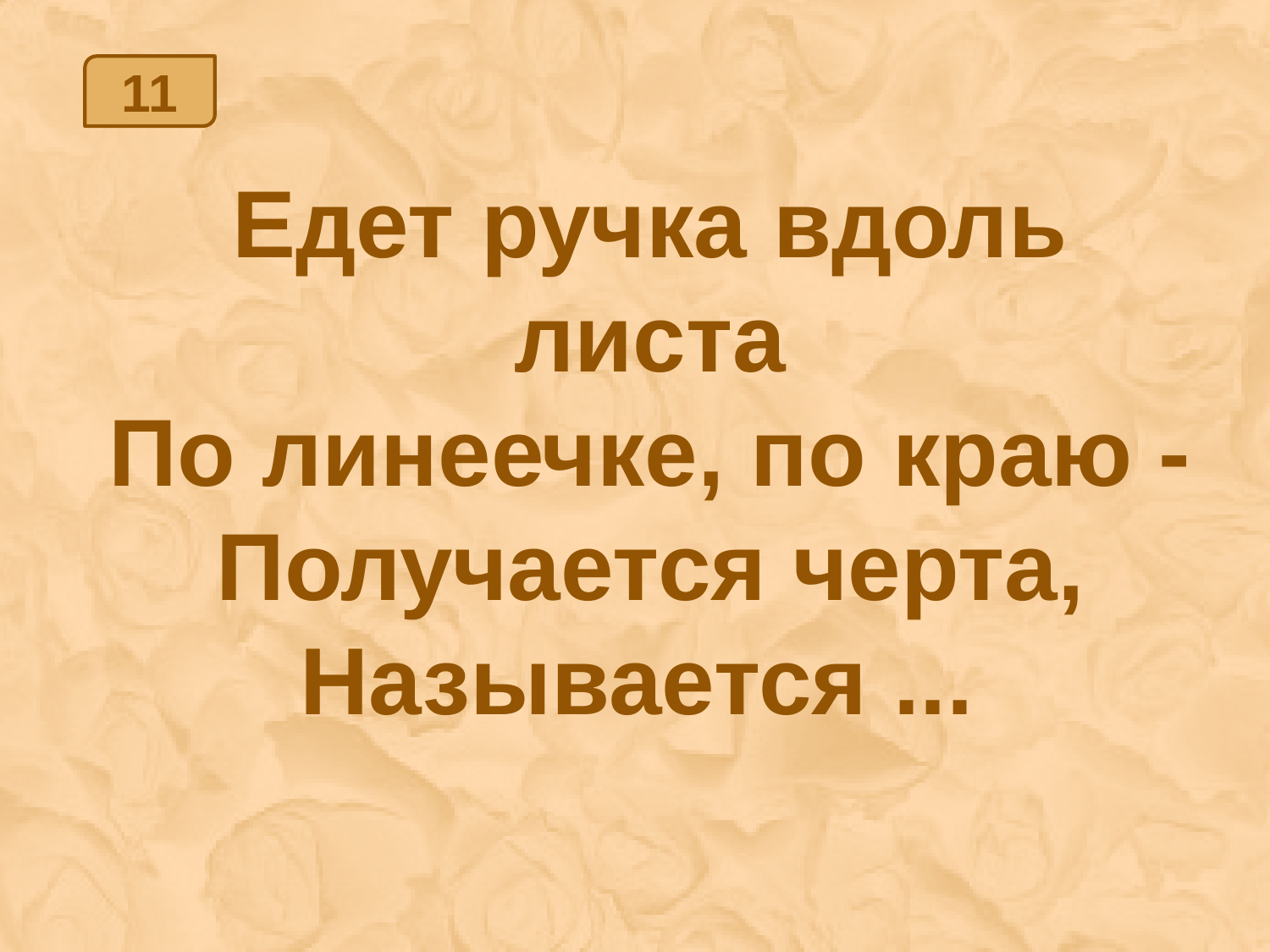

11
Едет ручка вдоль листа
По линеечке, по краю -
Получается черта,
Называется ...